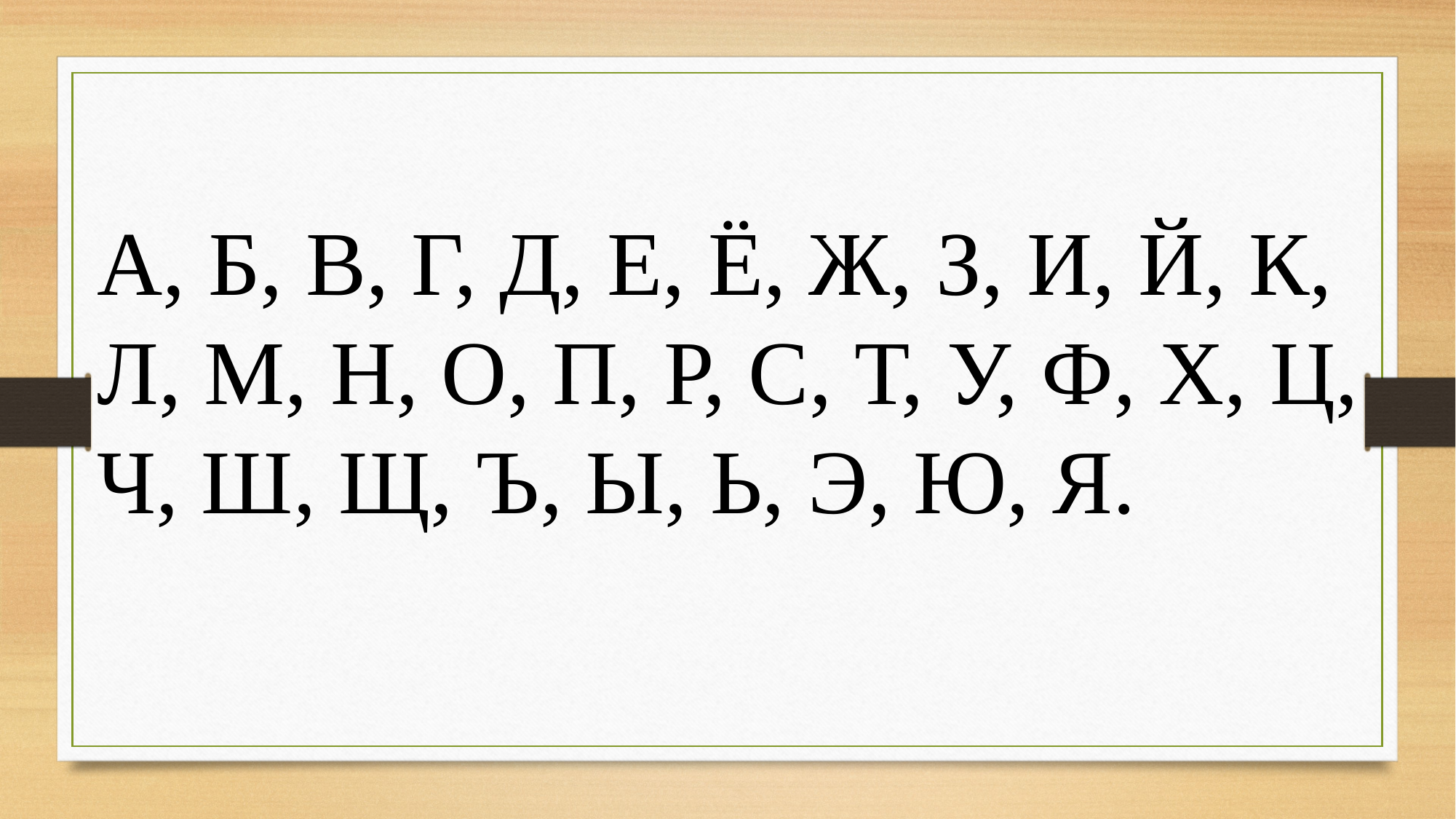

А, Б, В, Г, Д, Е, Ё, Ж, З, И, Й, К, Л, М, Н, О, П, Р, С, Т, У, Ф, Х, Ц, Ч, Ш, Щ, Ъ, Ы, Ь, Э, Ю, Я.